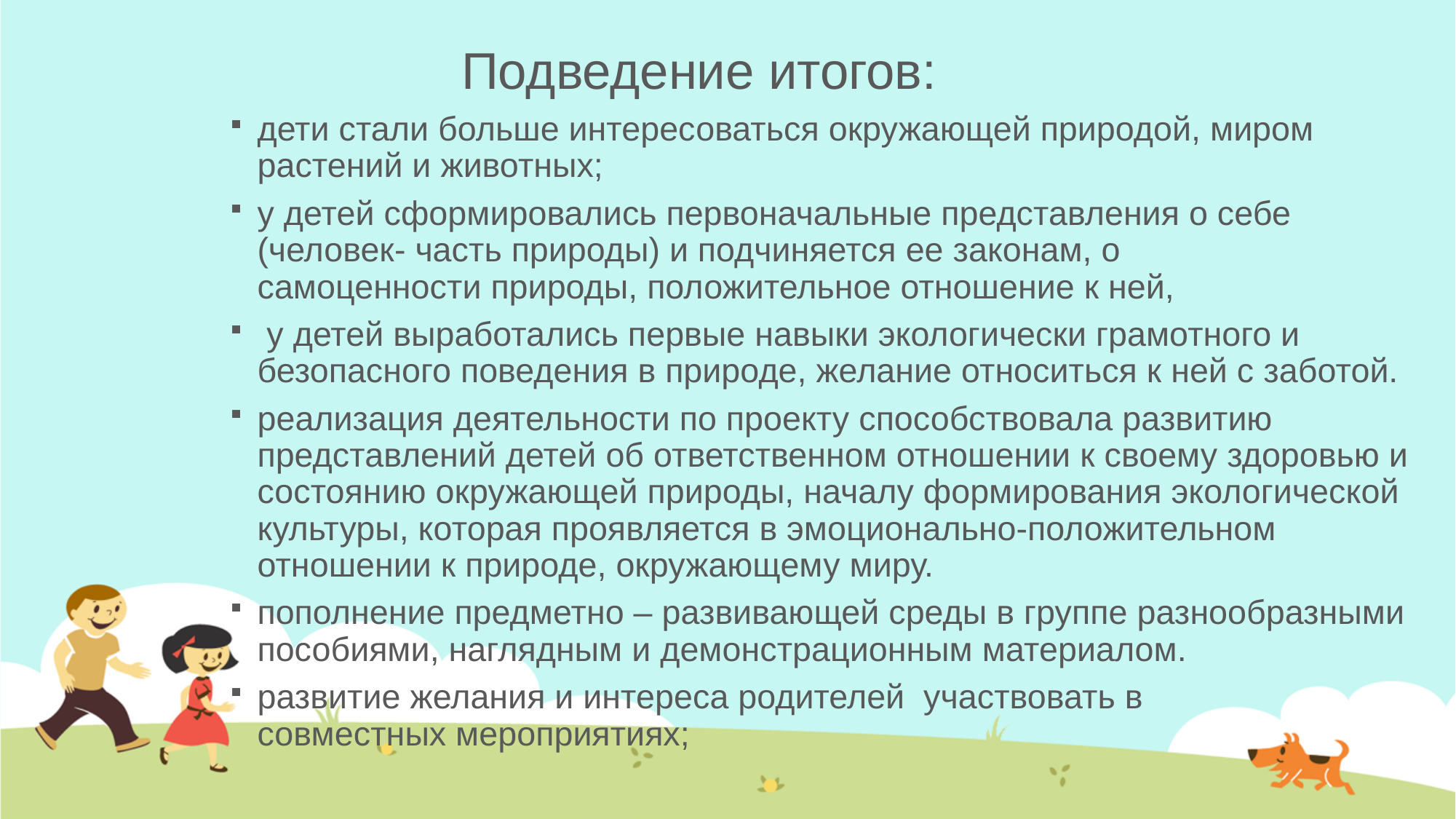

# Подведение итогов:
дети стали больше интересоваться окружающей природой, миром растений и животных;
у детей сформировались первоначальные представления о себе (человек- часть природы) и подчиняется ее законам, о самоценности природы, положительное отношение к ней,
 у детей выработались первые навыки экологически грамотного и безопасного поведения в природе, желание относиться к ней с заботой.
реализация деятельности по проекту способствовала развитию представлений детей об ответственном отношении к своему здоровью и состоянию окружающей природы, началу формирования экологической культуры, которая проявляется в эмоционально-положительном отношении к природе, окружающему миру.
пополнение предметно – развивающей среды в группе разнообразными пособиями, наглядным и демонстрационным материалом.
развитие желания и интереса родителей  участвовать в совместных мероприятиях;